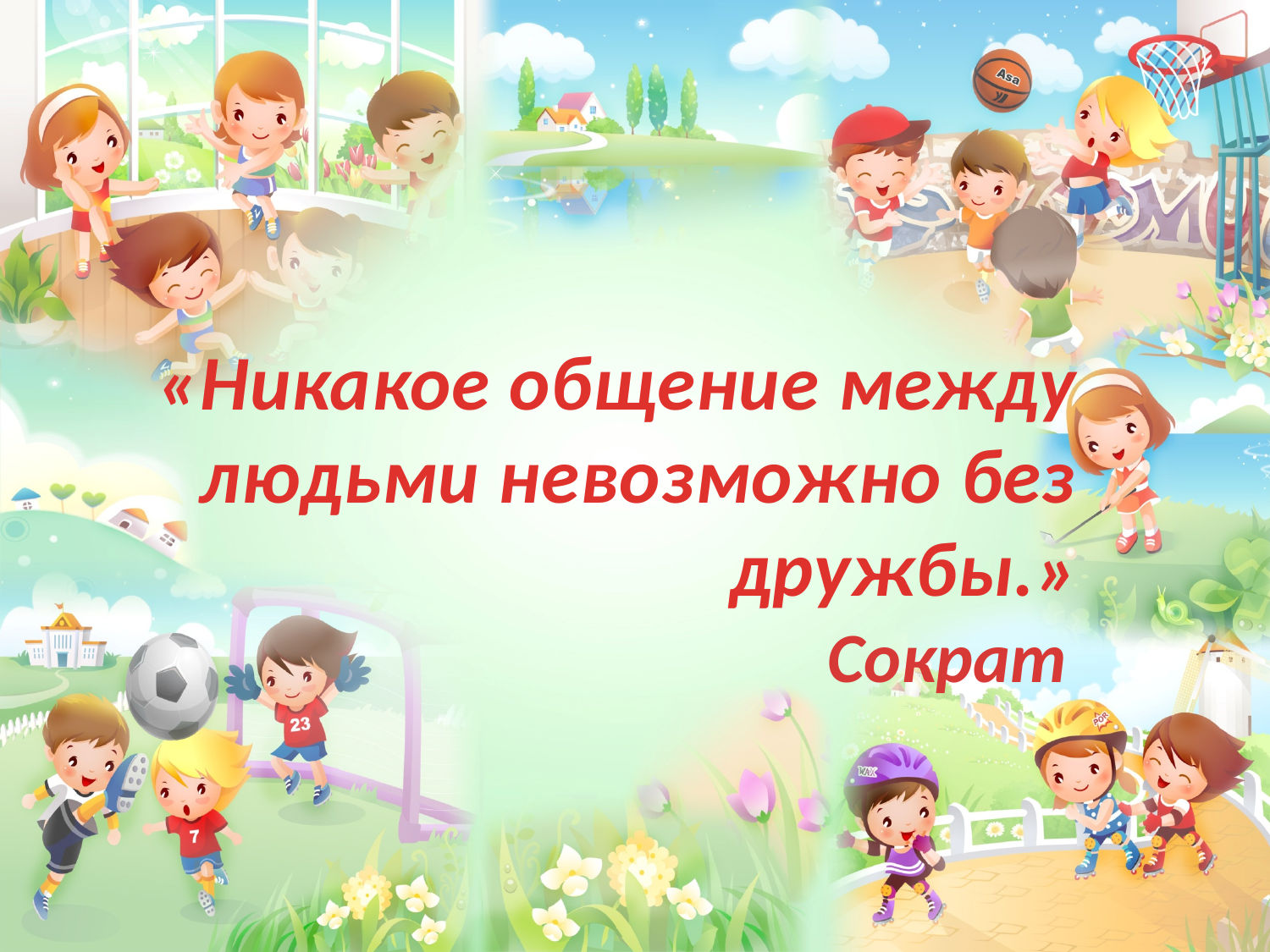

«Никакое общение между  людьми невозможно без дружбы.»
Сократ